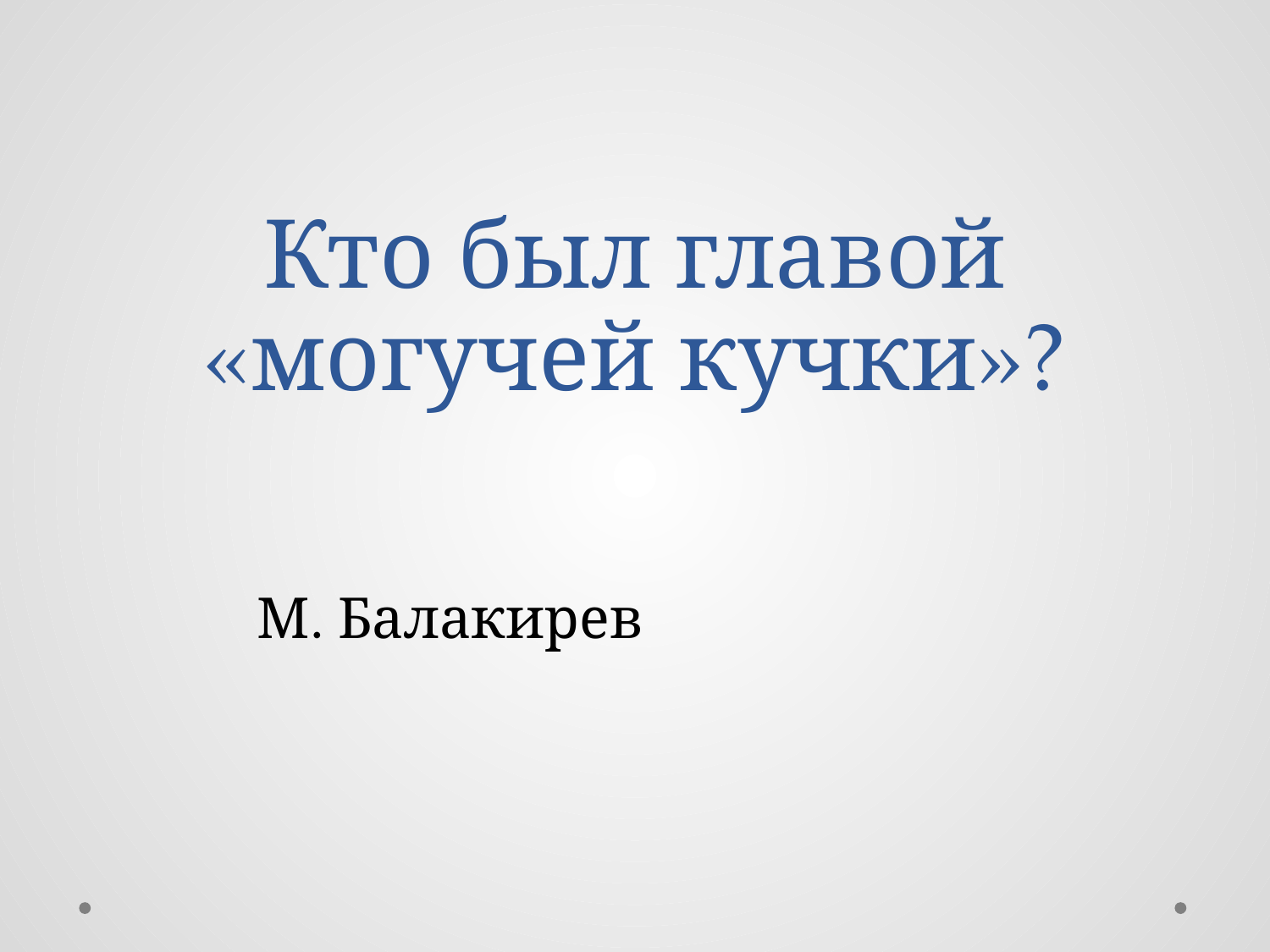

# Кто был главой «могучей кучки»?

М. Балакирев